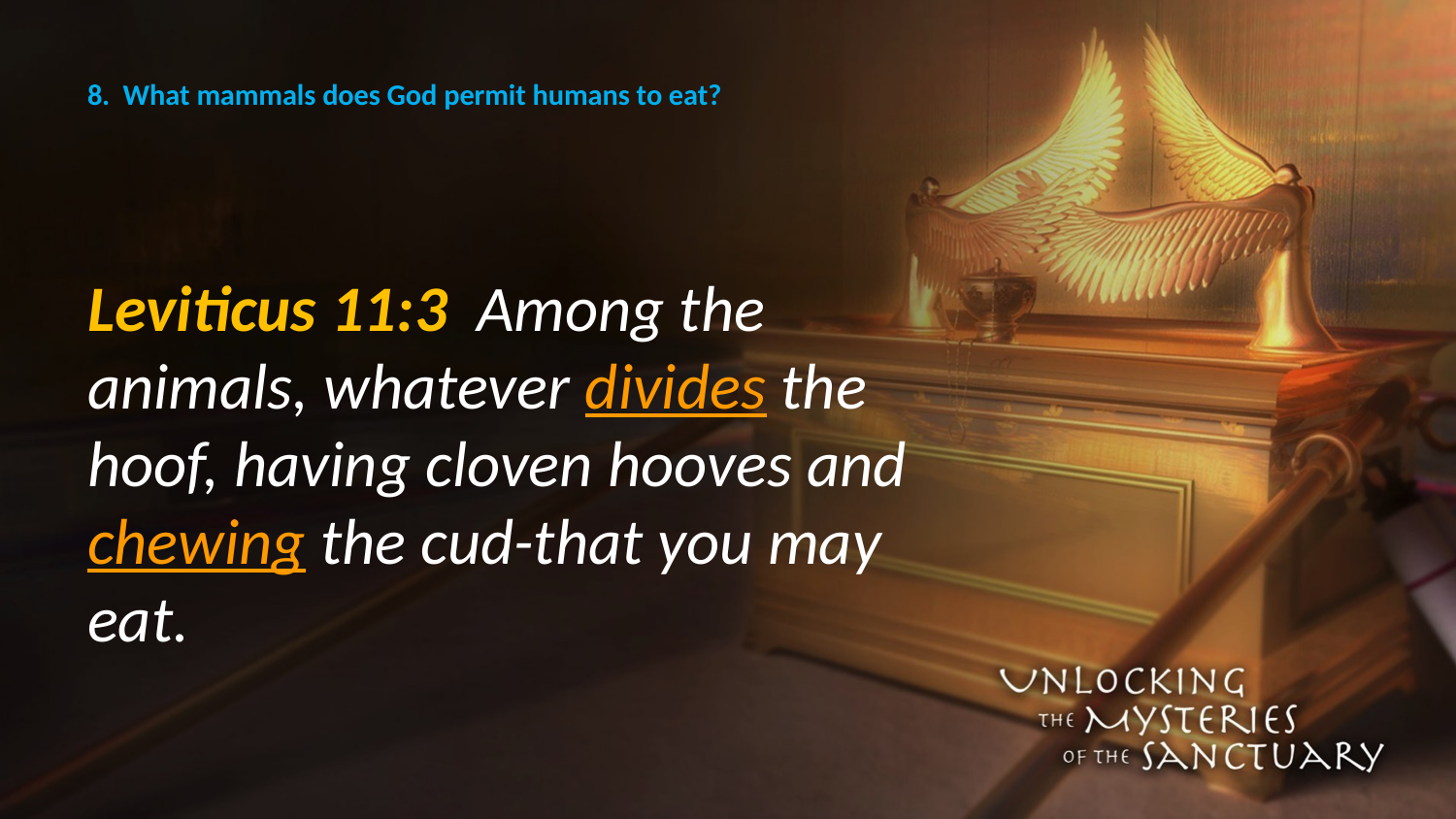

# 8.  What mammals does God permit humans to eat?

Leviticus 11:3  Among the animals, whatever divides the hoof, having cloven hooves and chewing the cud-that you may eat.